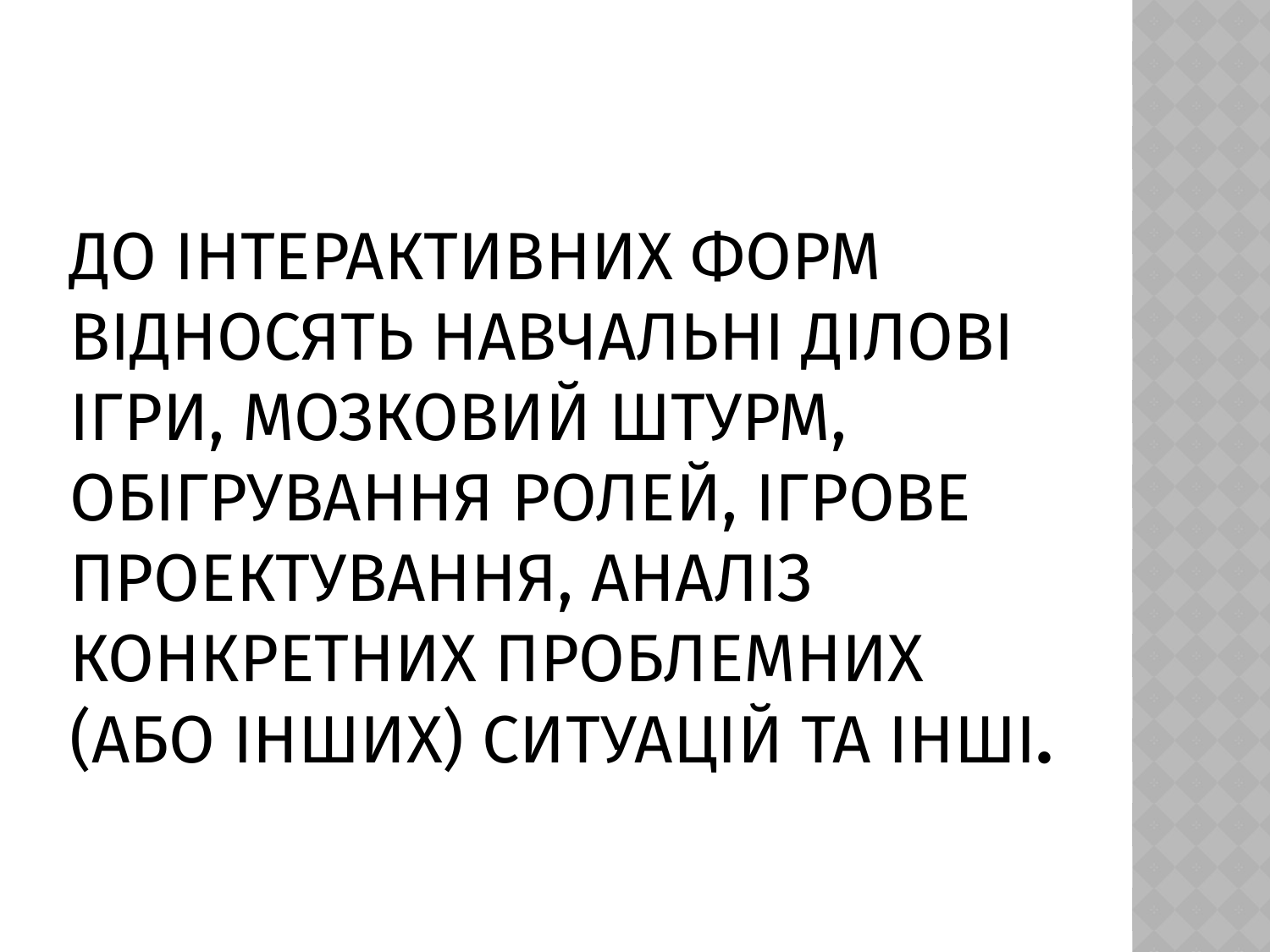

# До інтерактивних форм відносять навчальні ділові ігри, мозковий штурм, обігрування ролей, ігрове проектування, аналіз конкретних проблемних (або інших) ситуацій та інші.